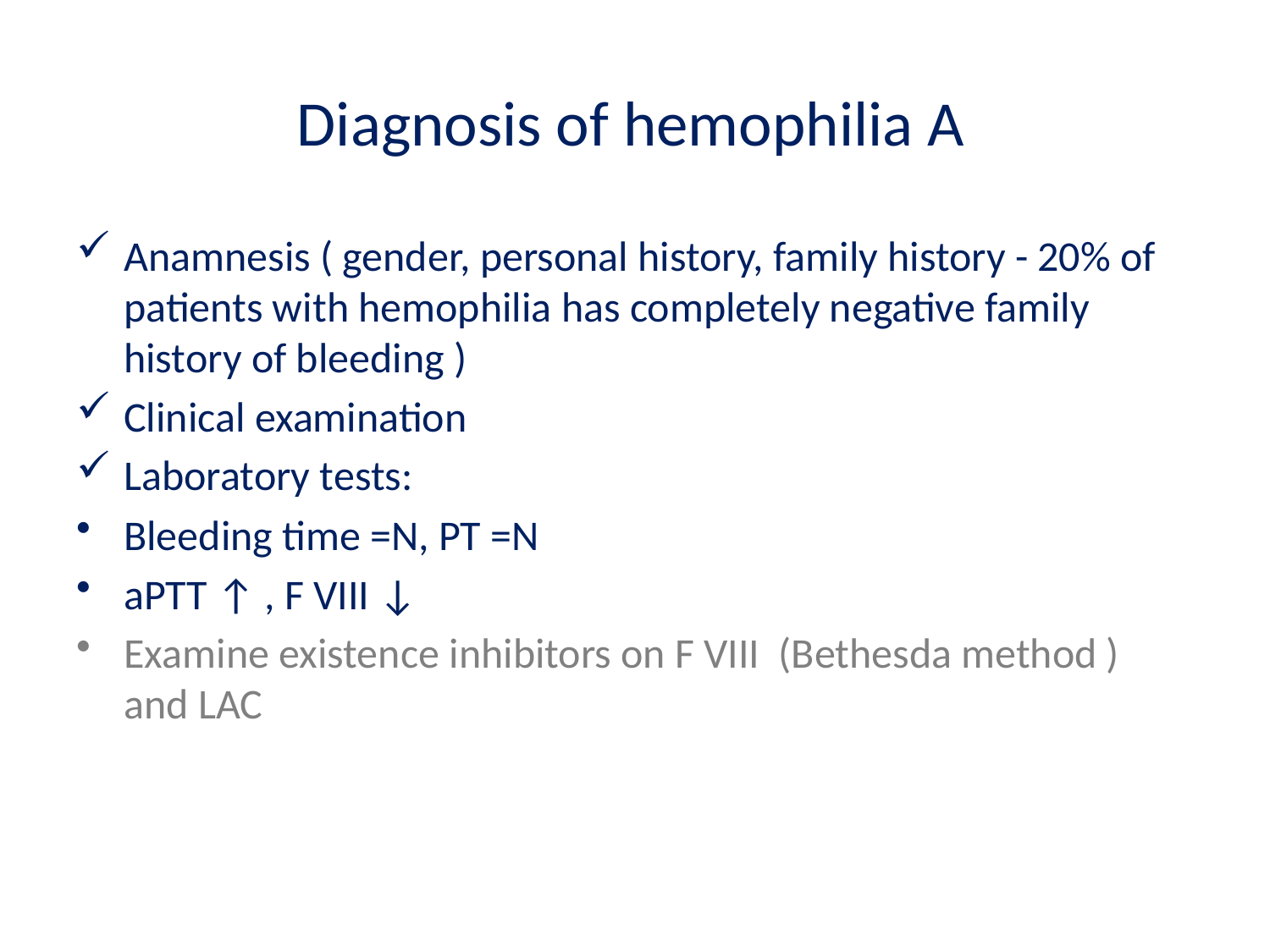

Anamnesis ( gender, personal history, family history - 20% of patients with hemophilia has completely negative family history of bleeding )
Clinical examination
Laboratory tests:
Bleeding time =N, PT =N
aPTT ↑ , F VIII ↓
Examine existence inhibitors on F VIII  (Bethesda method ) and LAC

Diagnosis of hemophilia A